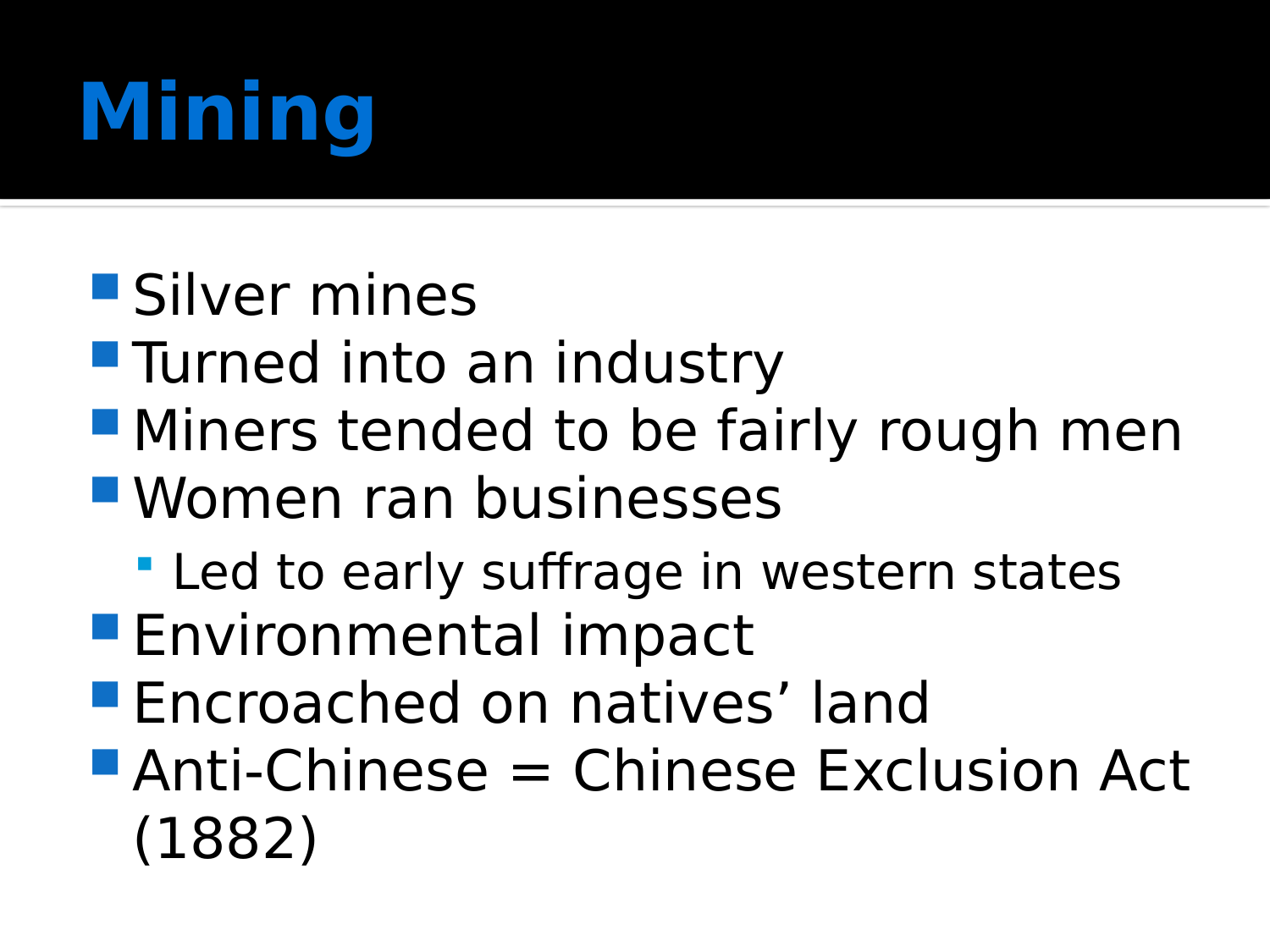

# Mining
Silver mines
Turned into an industry
Miners tended to be fairly rough men
Women ran businesses
Led to early suffrage in western states
Environmental impact
Encroached on natives’ land
Anti-Chinese = Chinese Exclusion Act (1882)